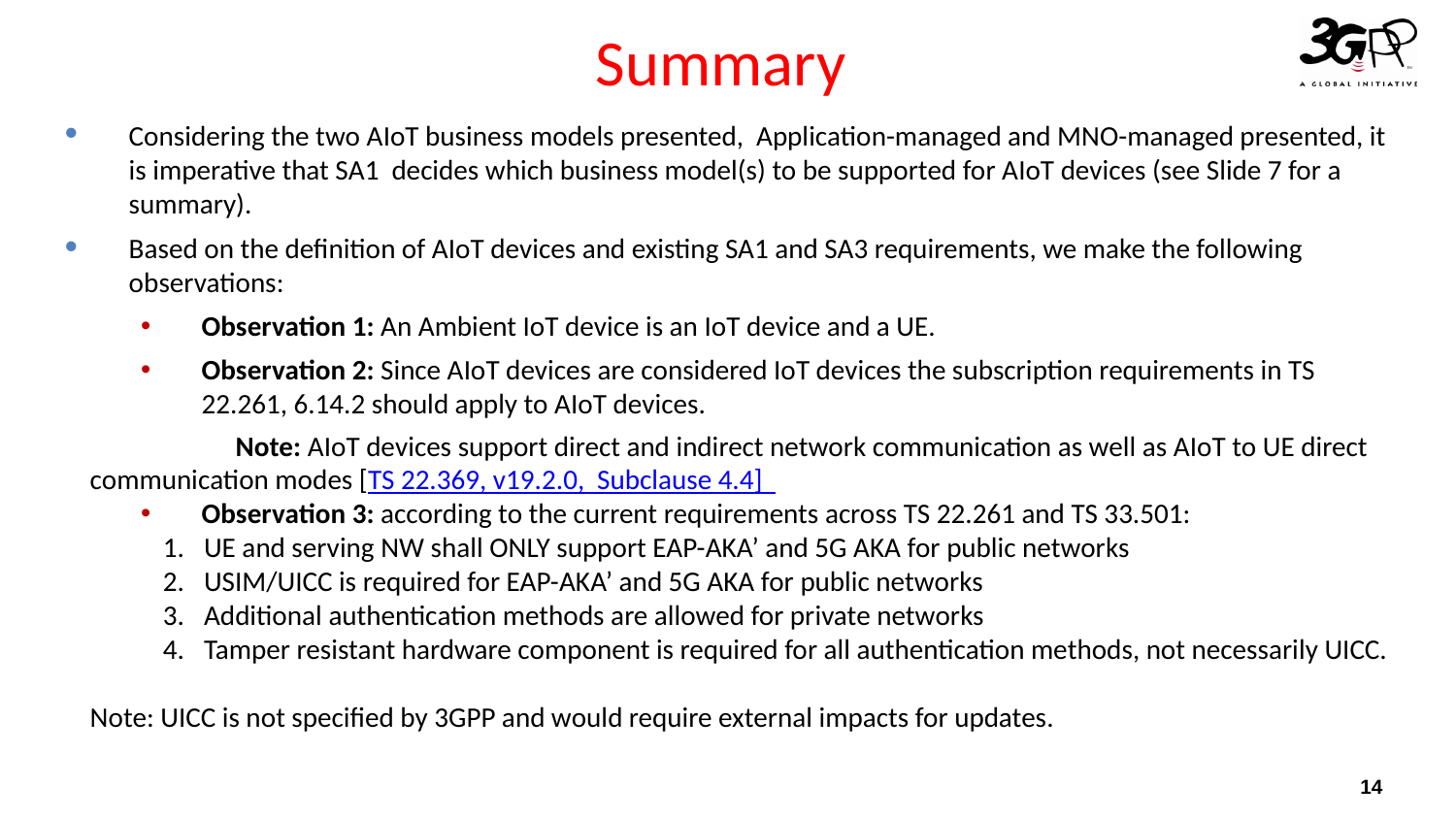

# Summary
Considering the two AIoT business models presented,  Application-managed and MNO-managed presented, it is imperative that SA1  decides which business model(s) to be supported for AIoT devices (see Slide 7 for a summary).
Based on the definition of AIoT devices and existing SA1 and SA3 requirements, we make the following observations:
Observation 1: An Ambient IoT device is an IoT device and a UE.
Observation 2: Since AIoT devices are considered IoT devices the subscription requirements in TS 22.261, 6.14.2 should apply to AIoT devices.
	Note: AIoT devices support direct and indirect network communication as well as AIoT to UE direct 	communication modes [TS 22.369, v19.2.0,  Subclause 4.4]
Observation 3: according to the current requirements across TS 22.261 and TS 33.501:
UE and serving NW shall ONLY support EAP-AKA’ and 5G AKA for public networks
USIM/UICC is required for EAP-AKA’ and 5G AKA for public networks
Additional authentication methods are allowed for private networks
Tamper resistant hardware component is required for all authentication methods, not necessarily UICC.

Note: UICC is not specified by 3GPP and would require external impacts for updates.